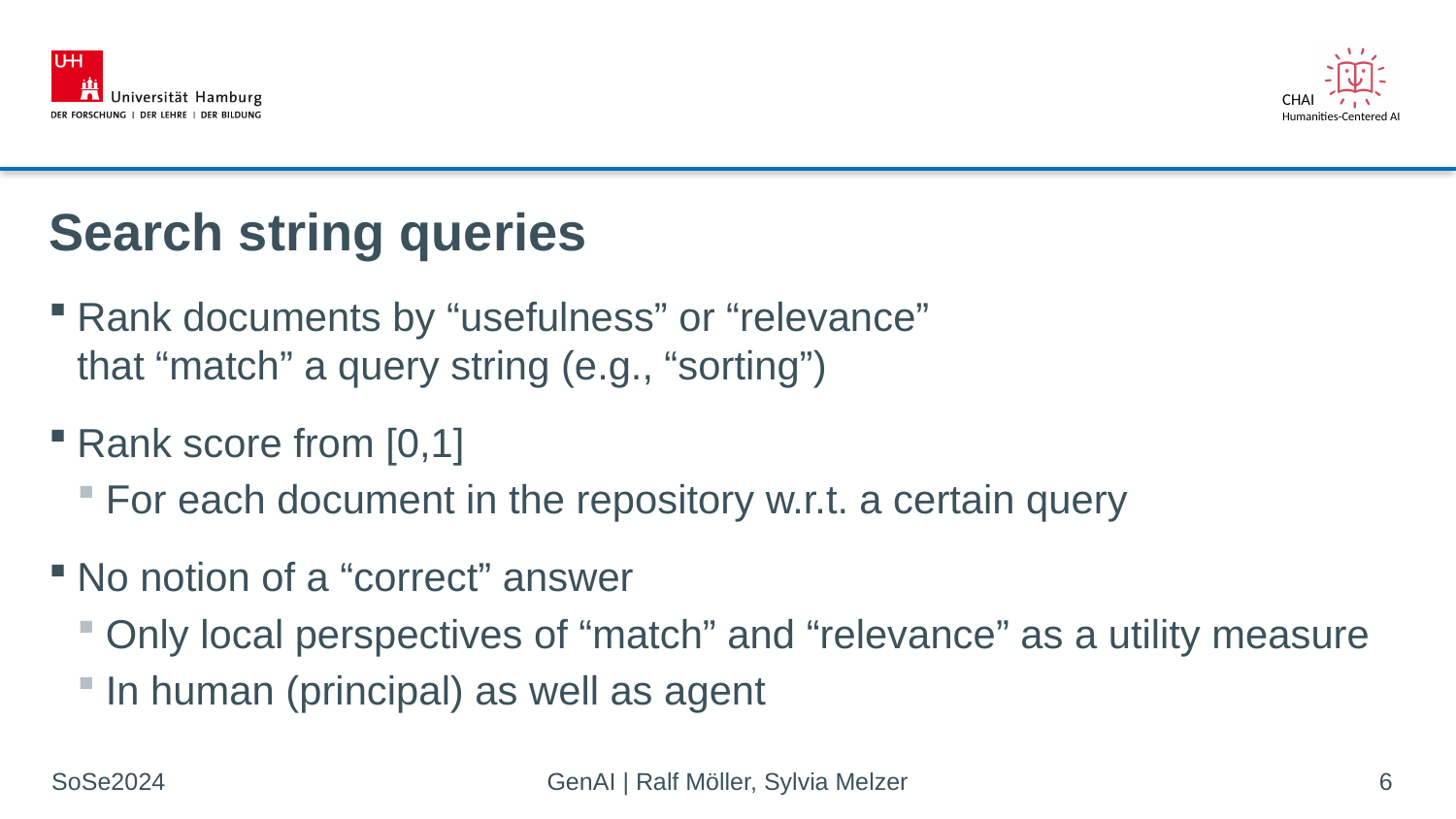

# Search string queries
Rank documents by “usefulness” or “relevance”
that “match” a query string (e.g., “sorting”)
Rank score from [0,1]
For each document in the repository w.r.t. a certain query
No notion of a “correct” answer
Only local perspectives of “match” and “relevance” as a utility measure
In human (principal) as well as agent
SoSe2024
GenAI | Ralf Möller, Sylvia Melzer
6